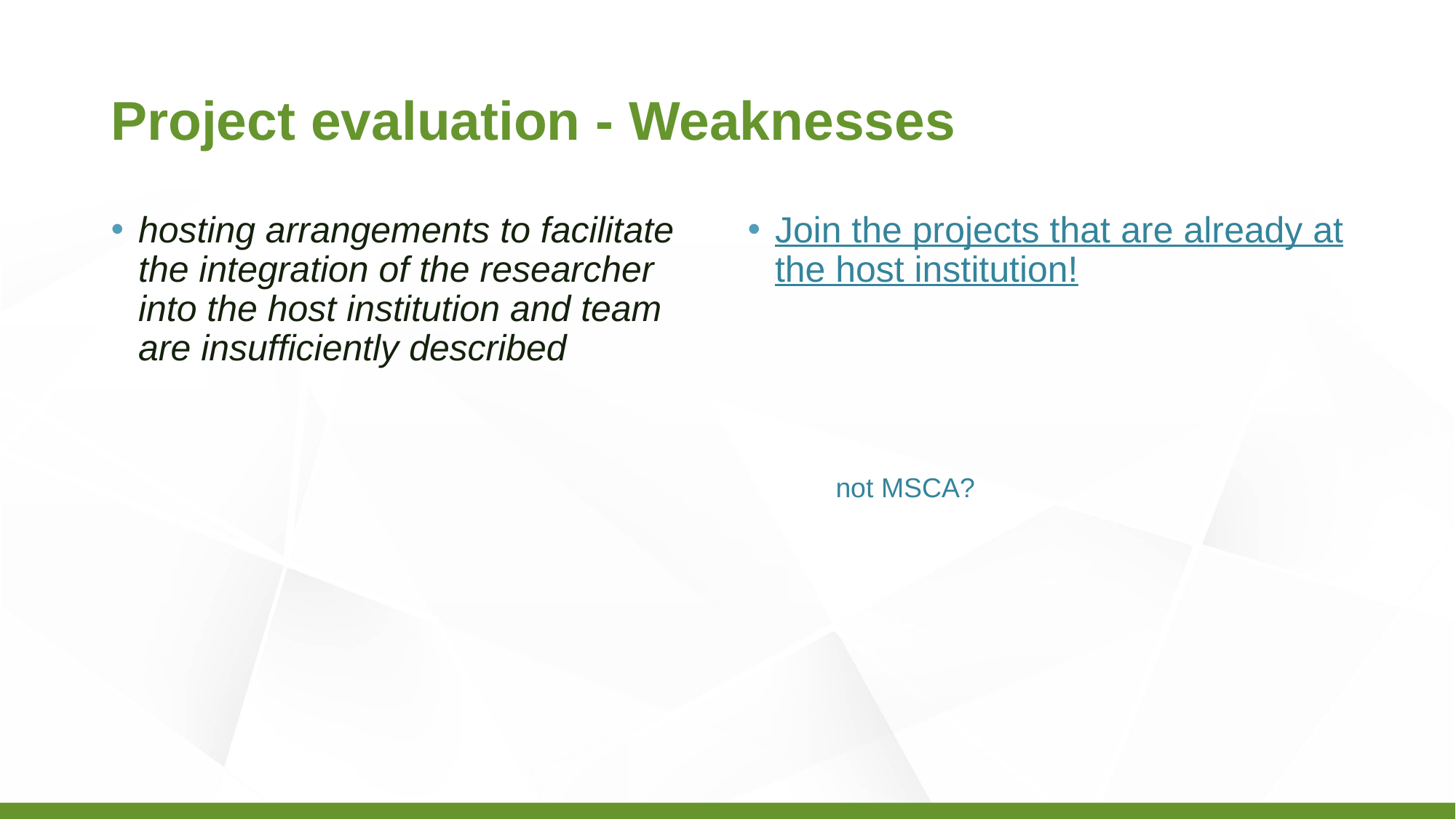

# Project evaluation - Weaknesses

hosting arrangements to facilitate the integration of the researcher into the host institution and team are insufficiently described
Join the projects that are already at the host institution!
not MSCA?